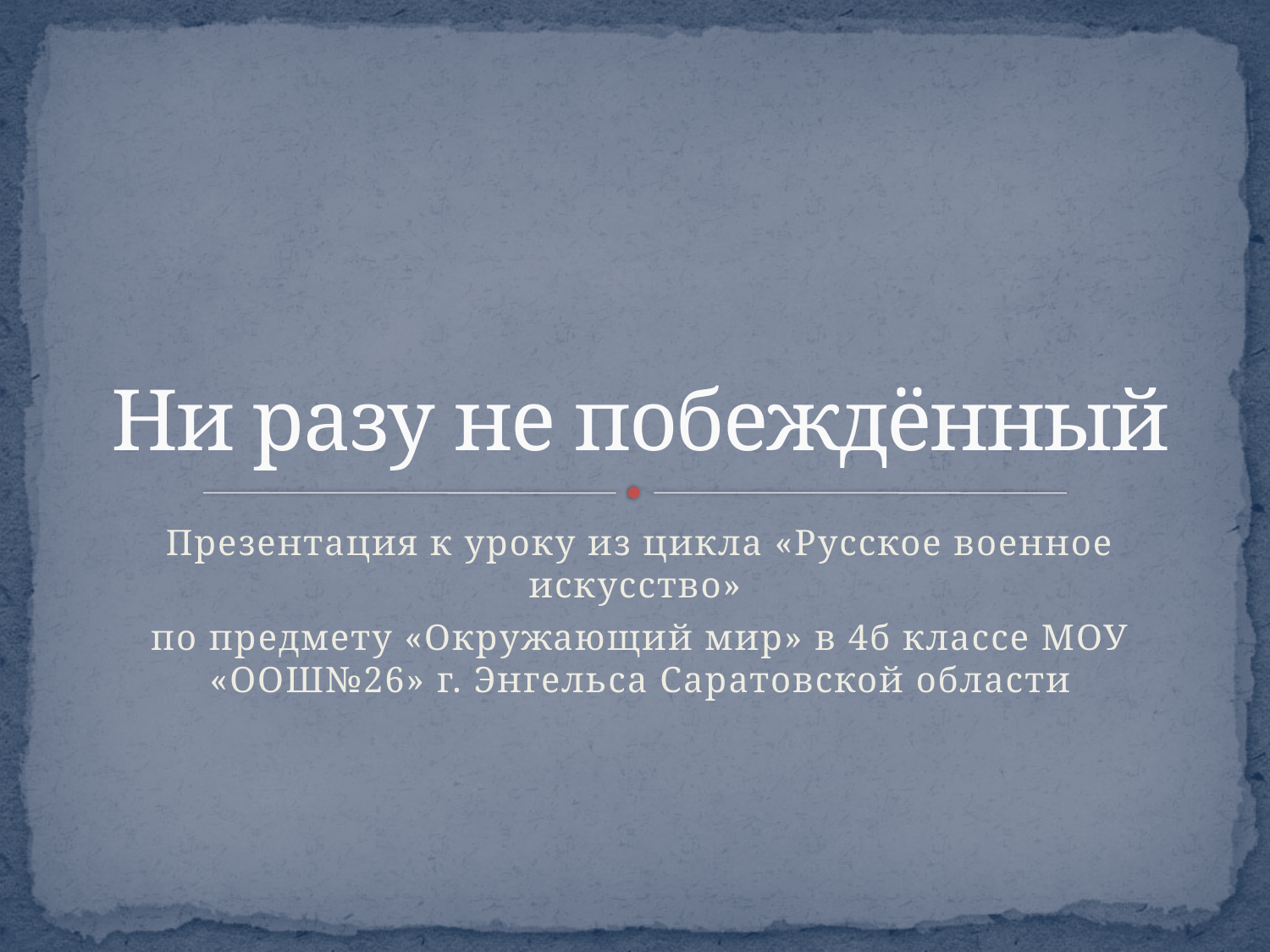

# Ни разу не побеждённый
Презентация к уроку из цикла «Русское военное искусство»
по предмету «Окружающий мир» в 4б классе МОУ «ООШ№26» г. Энгельса Саратовской области